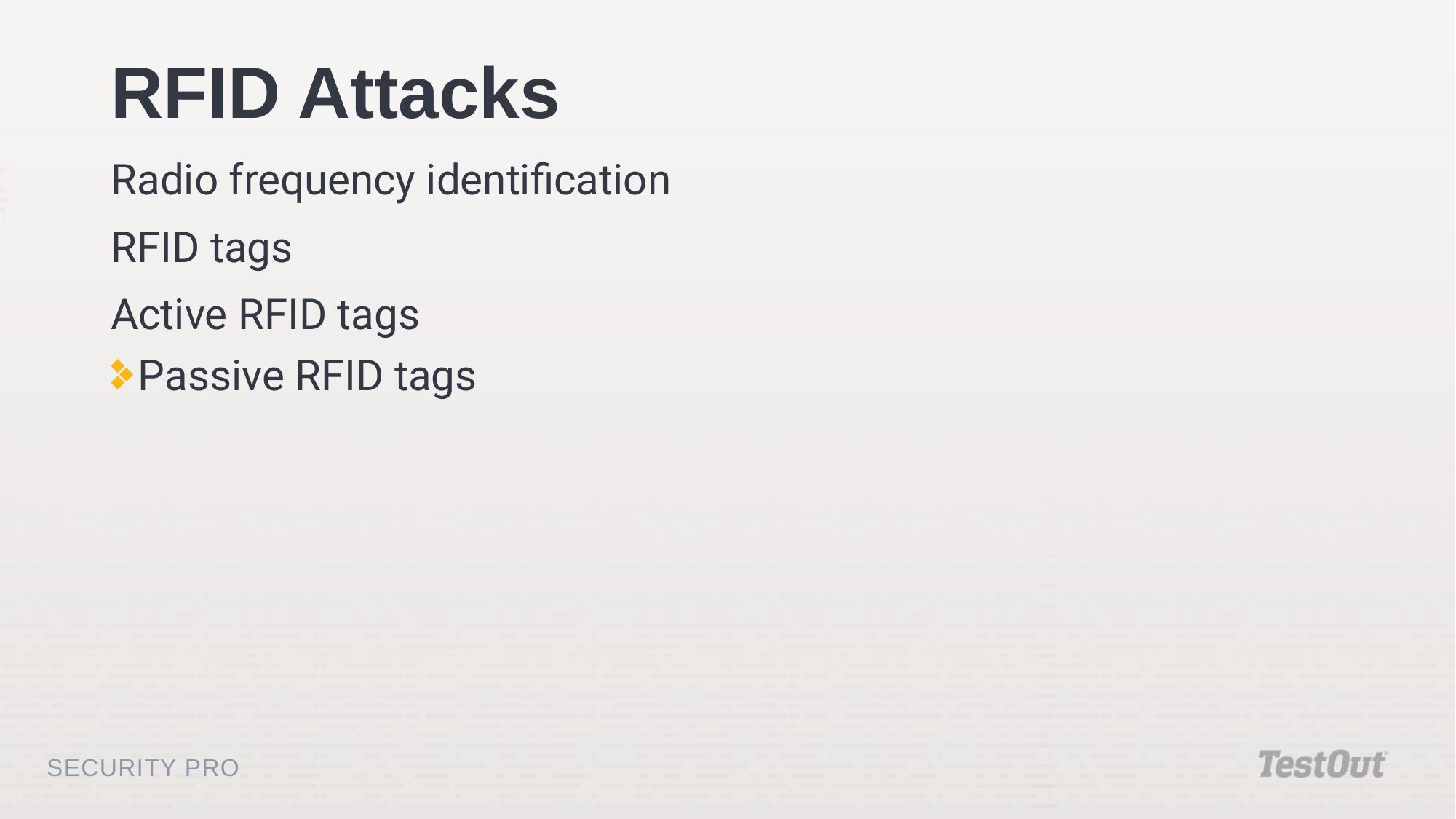

# RFID Attacks
Radio frequency identification
RFID tags
Active RFID tags
Passive RFID tags
Security Pro